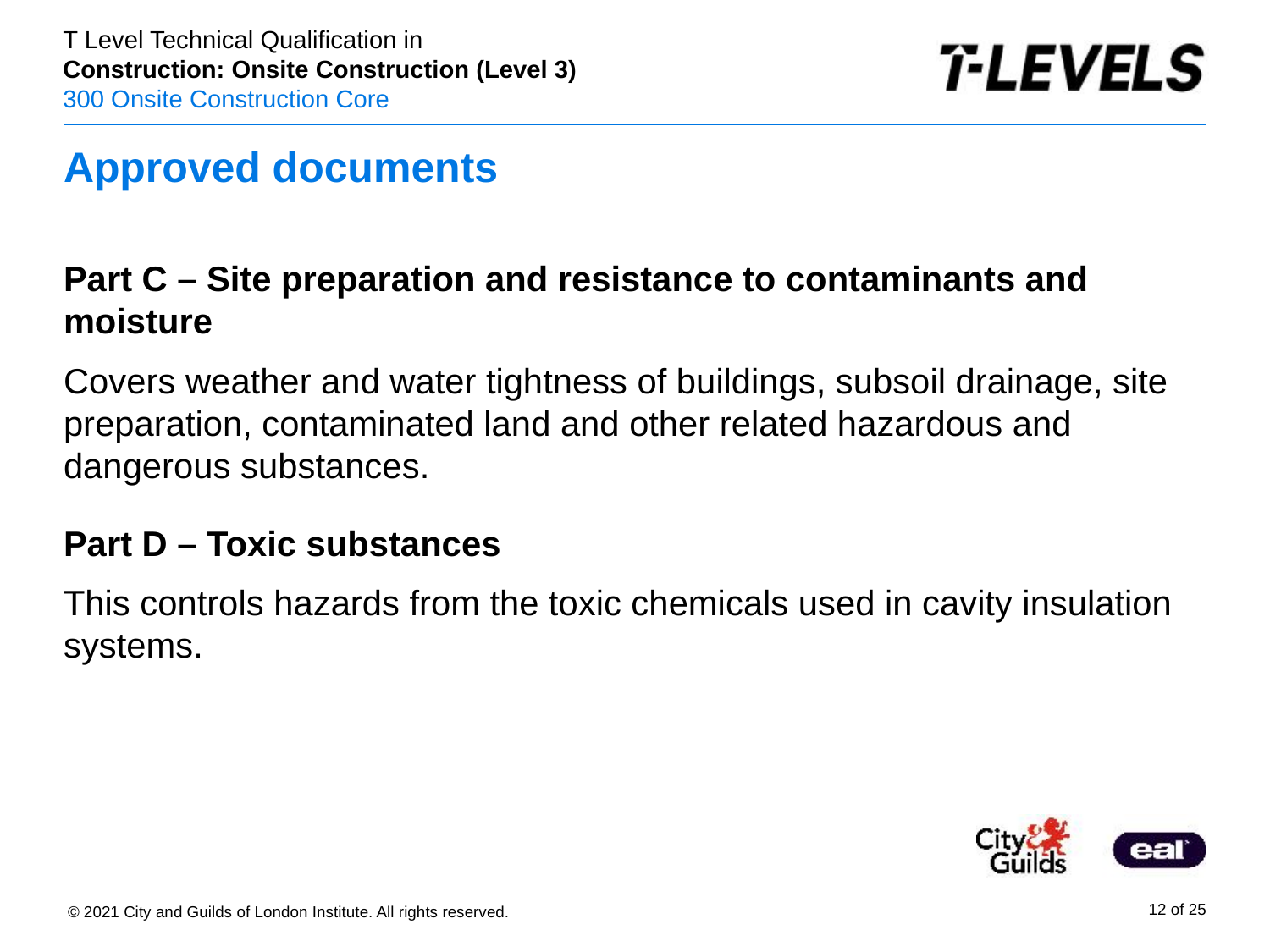

# Approved documents
Part C – Site preparation and resistance to contaminants and moisture
Covers weather and water tightness of buildings, subsoil drainage, site preparation, contaminated land and other related hazardous and dangerous substances.
Part D – Toxic substances
This controls hazards from the toxic chemicals used in cavity insulation systems.